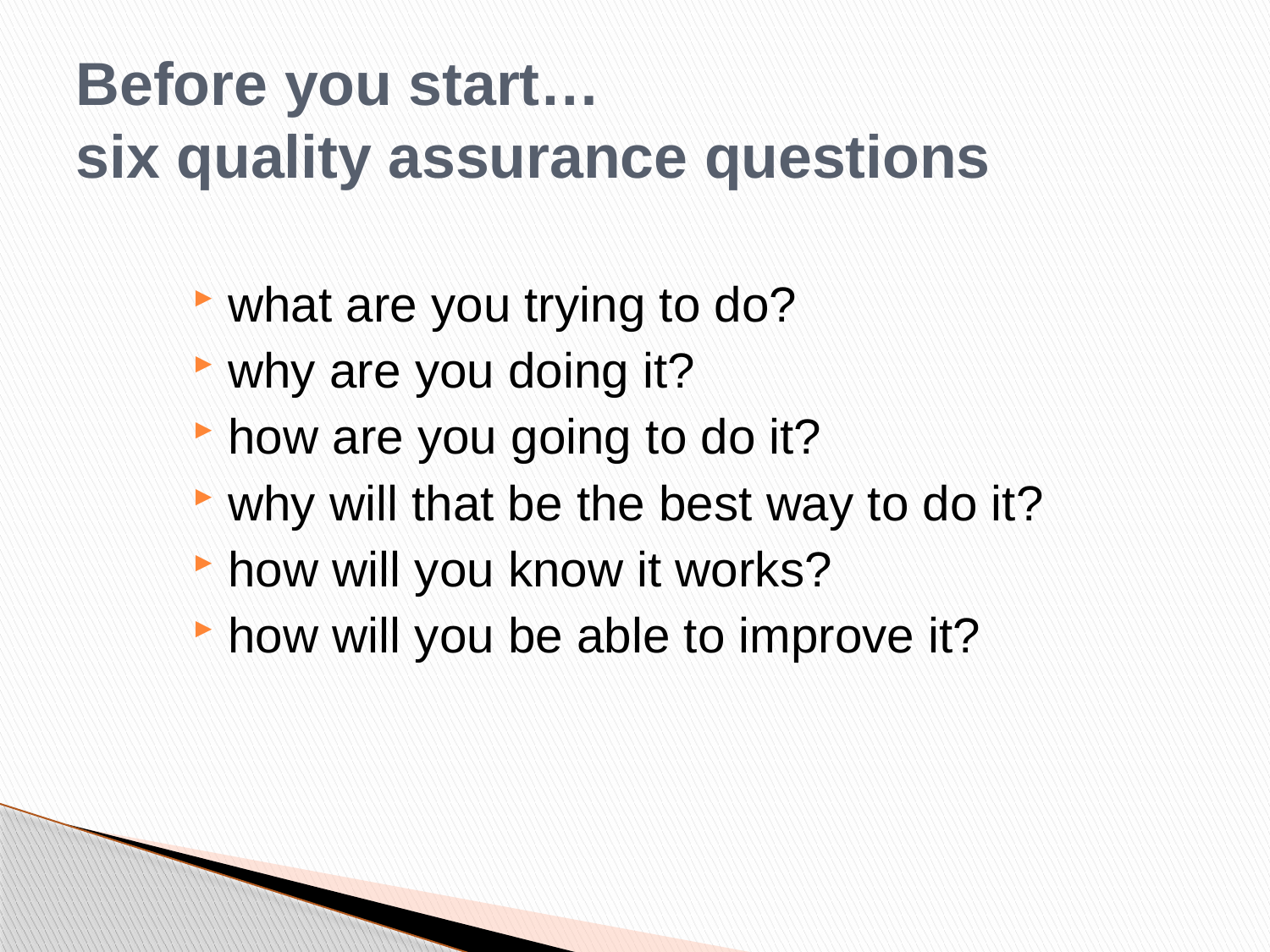

# Before you start… six quality assurance questions
what are you trying to do?
why are you doing it?
how are you going to do it?
why will that be the best way to do it?
how will you know it works?
how will you be able to improve it?